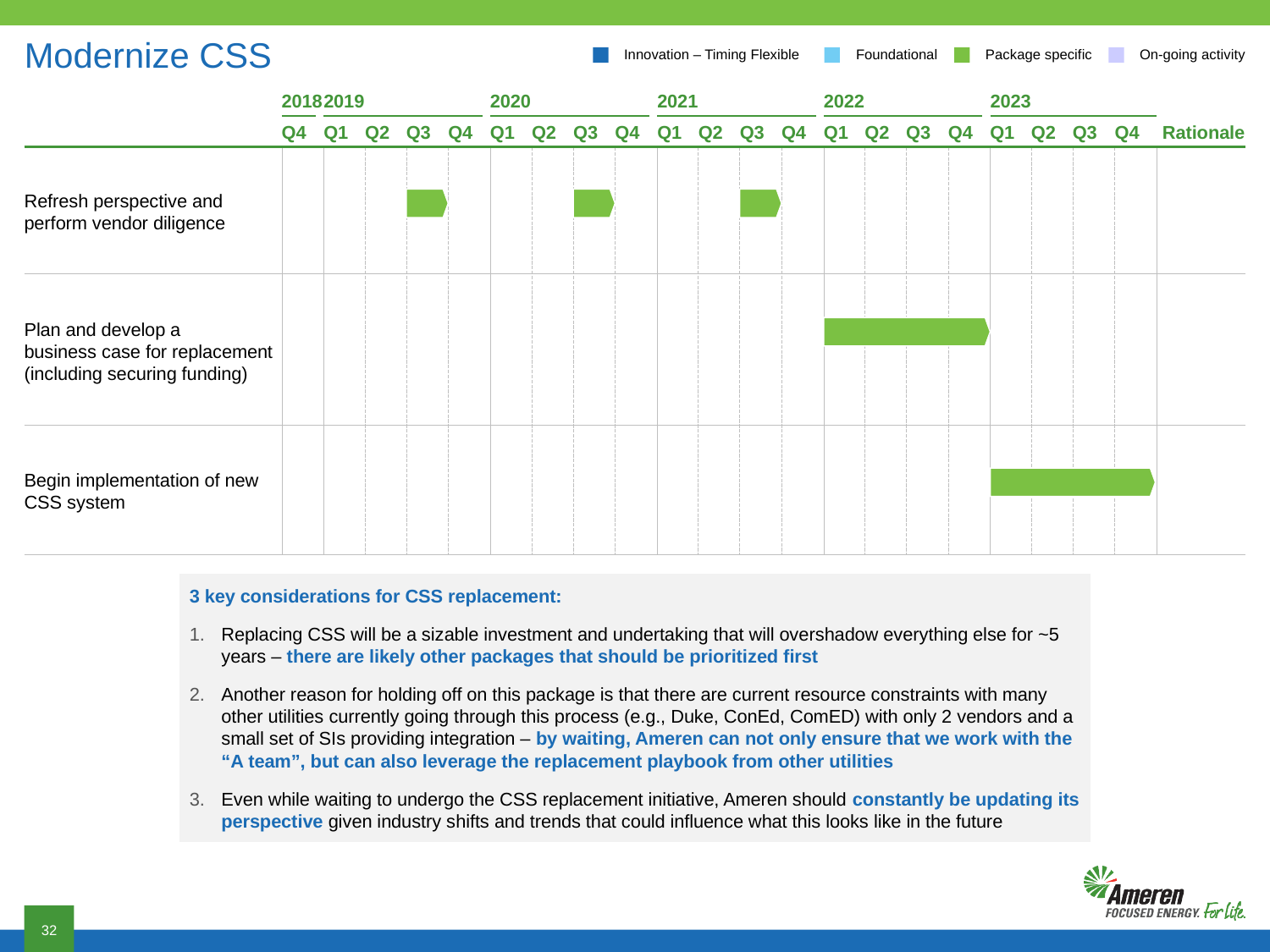

# Modernize CSS
Innovation – Timing Flexible
Foundational
Package specific
On-going activity

2018
2019
2020
2021
2022
2023
Q4
Q1
Q2
Q3
Q4
Q1
Q2
Q3
Q4
Q1
Q2
Q3
Q4
Q1
Q2
Q3
Q4
Q1
Q2
Q3
Q4
Rationale
Refresh perspective and
perform vendor diligence

Plan and develop a
business case for replacement
(including securing funding)

Begin implementation of new
CSS system

3 key considerations for CSS replacement:
Replacing CSS will be a sizable investment and undertaking that will overshadow everything else for ~5 years – there are likely other packages that should be prioritized first
Another reason for holding off on this package is that there are current resource constraints with many other utilities currently going through this process (e.g., Duke, ConEd, ComED) with only 2 vendors and a small set of SIs providing integration – by waiting, Ameren can not only ensure that we work with the “A team”, but can also leverage the replacement playbook from other utilities
Even while waiting to undergo the CSS replacement initiative, Ameren should constantly be updating its perspective given industry shifts and trends that could influence what this looks like in the future